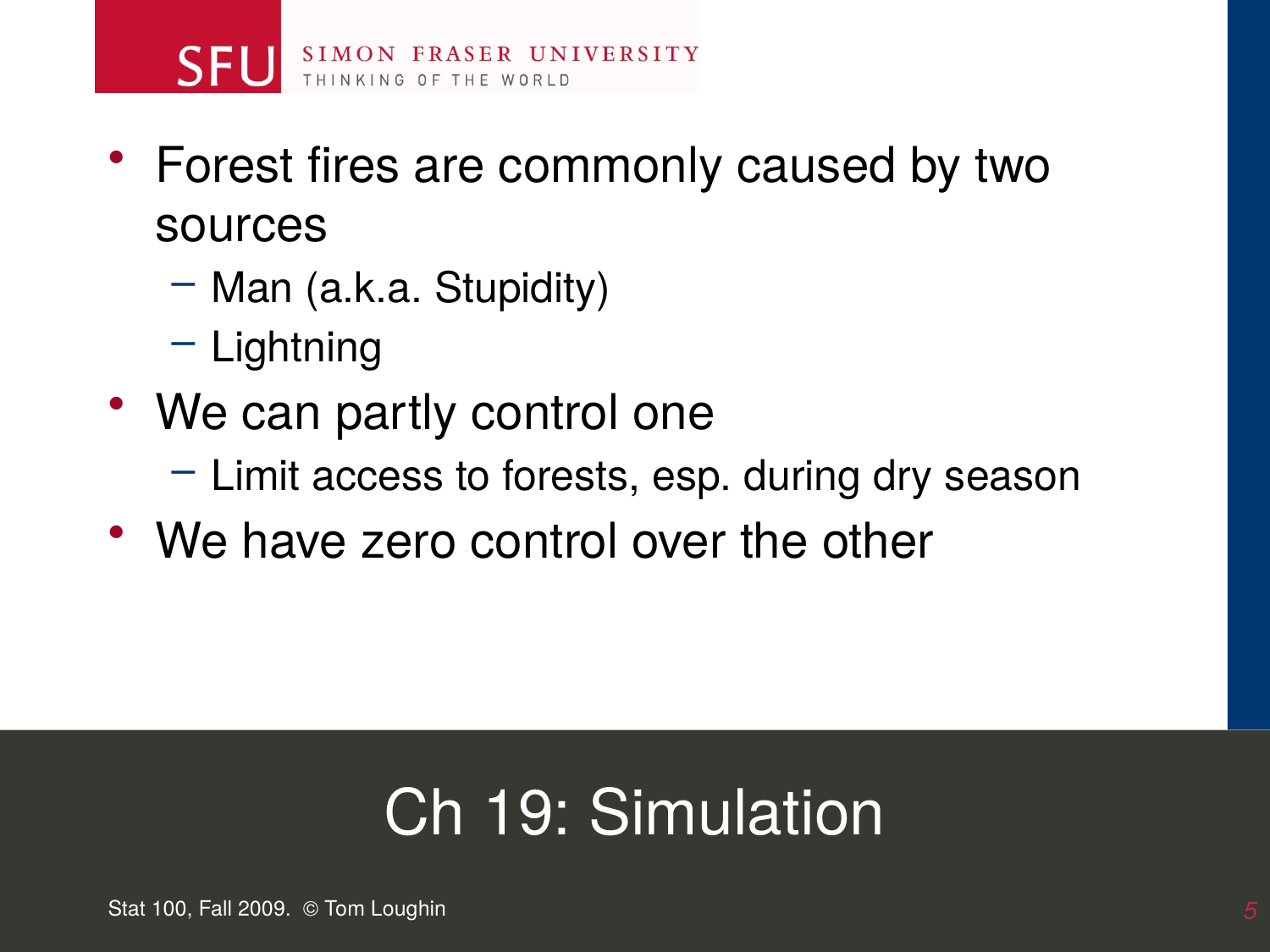

Forest fires are commonly caused by two sources
Man (a.k.a. Stupidity)
Lightning
We can partly control one
Limit access to forests, esp. during dry season
We have zero control over the other

# Ch 19: Simulation
Stat 100, Fall 2009.  © Tom Loughin
5